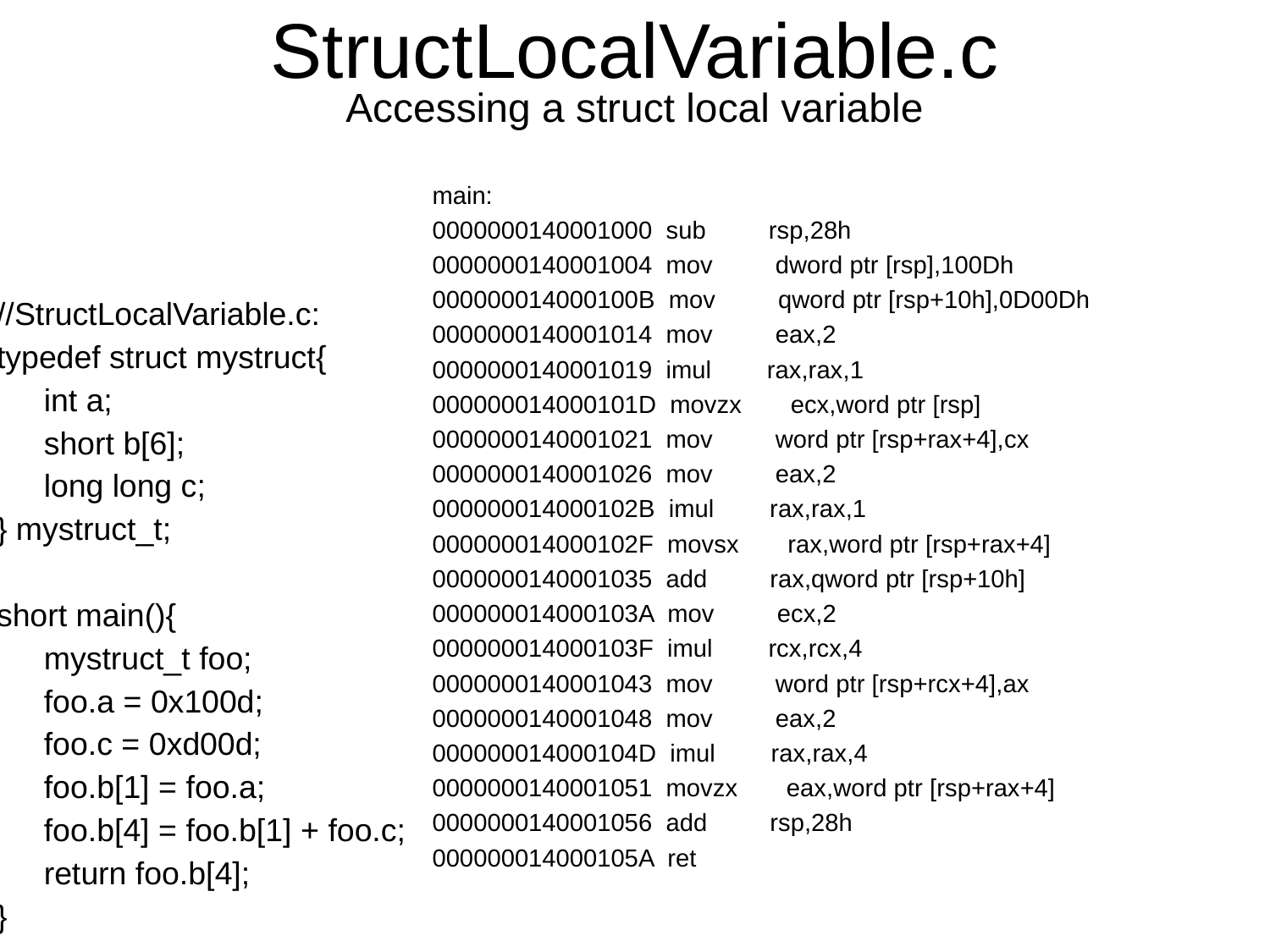

StructLocalVariable.c
Accessing a struct local variable
main:
0000000140001000  sub         rsp,28h
0000000140001004  mov         dword ptr [rsp],100Dh
000000014000100B  mov         qword ptr [rsp+10h],0D00Dh
0000000140001014  mov         eax,2
0000000140001019  imul        rax,rax,1
000000014000101D  movzx       ecx,word ptr [rsp]
0000000140001021  mov         word ptr [rsp+rax+4],cx
0000000140001026  mov         eax,2
000000014000102B  imul        rax,rax,1
000000014000102F  movsx       rax,word ptr [rsp+rax+4]
0000000140001035  add         rax,qword ptr [rsp+10h]
000000014000103A  mov         ecx,2
000000014000103F  imul        rcx,rcx,4
0000000140001043  mov         word ptr [rsp+rcx+4],ax
0000000140001048  mov         eax,2
000000014000104D  imul        rax,rax,4
0000000140001051  movzx       eax,word ptr [rsp+rax+4]
0000000140001056  add         rsp,28h
000000014000105A  ret
//StructLocalVariable.c:
typedef struct mystruct{
	int a;
	short b[6];
	long long c;
} mystruct_t;

short main(){
	mystruct_t foo;
	foo.a = 0x100d;
	foo.c = 0xd00d;
	foo.b[1] = foo.a;
	foo.b[4] = foo.b[1] + foo.c;
	return foo.b[4];
}